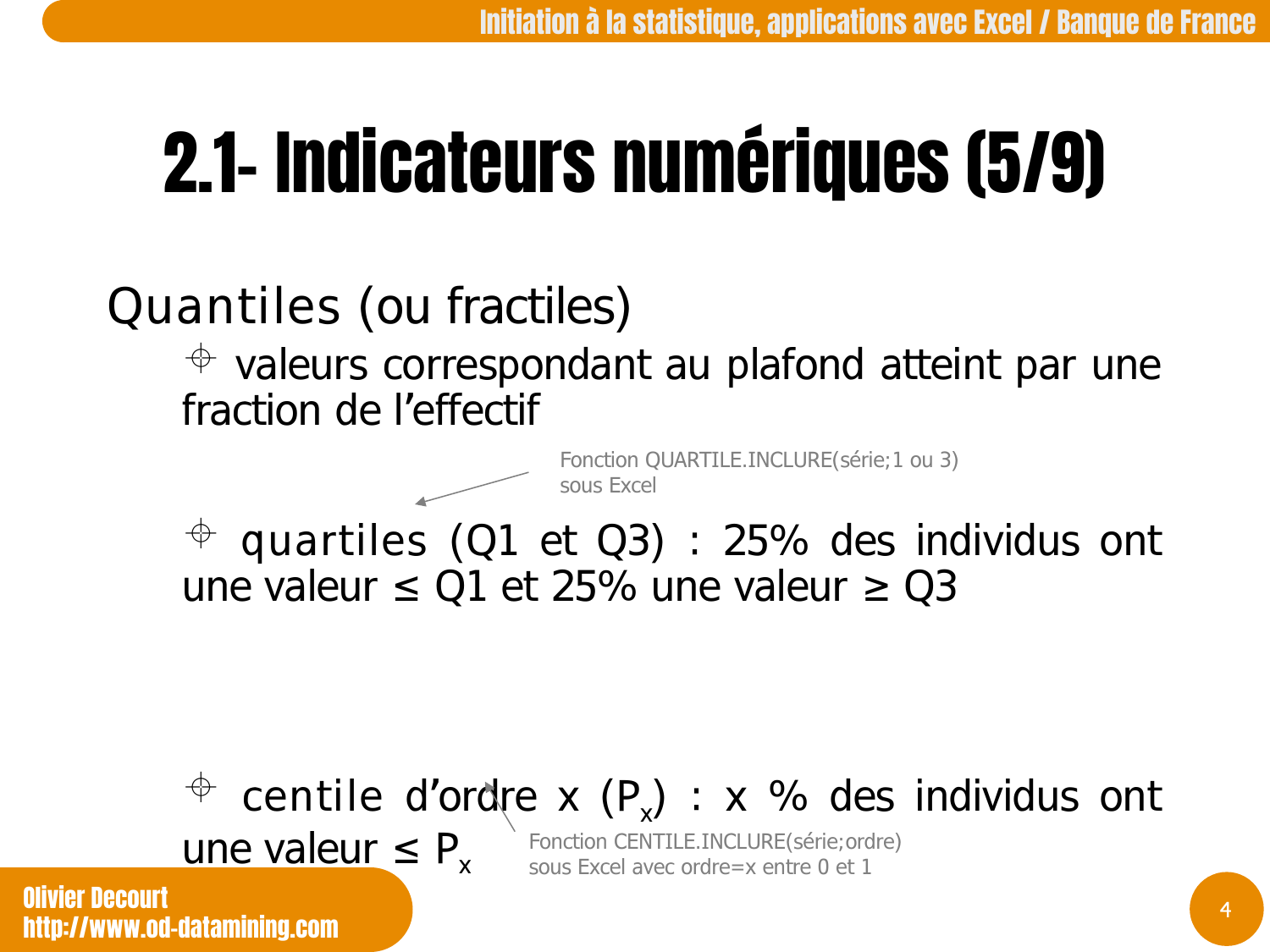

# 2.1- Indicateurs numériques (5/9)
Quantiles (ou fractiles)
 valeurs correspondant au plafond atteint par une fraction de l’effectif

 quartiles (Q1 et Q3) : 25% des individus ont une valeur ≤ Q1 et 25% une valeur ≥ Q3

 centile d’ordre x (Px) : x % des individus ont une valeur ≤ Px
Fonction QUARTILE.INCLURE(série;1 ou 3)
sous Excel

Fonction CENTILE.INCLURE(série;ordre)
sous Excel avec ordre=x entre 0 et 1